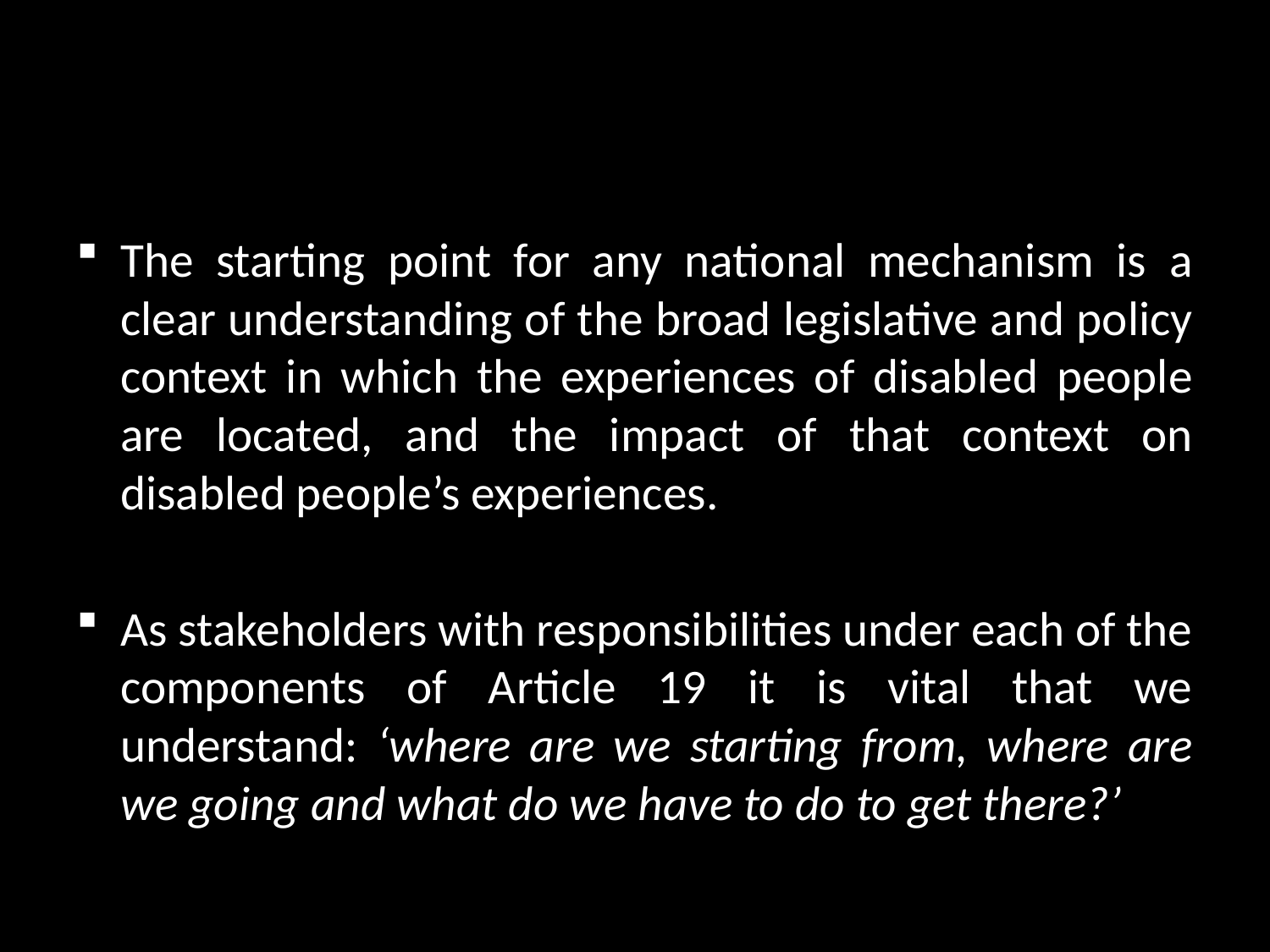

#
The starting point for any national mechanism is a clear understanding of the broad legislative and policy context in which the experiences of disabled people are located, and the impact of that context on disabled people’s experiences.

As stakeholders with responsibilities under each of the components of Article 19 it is vital that we understand: ‘where are we starting from, where are we going and what do we have to do to get there?’